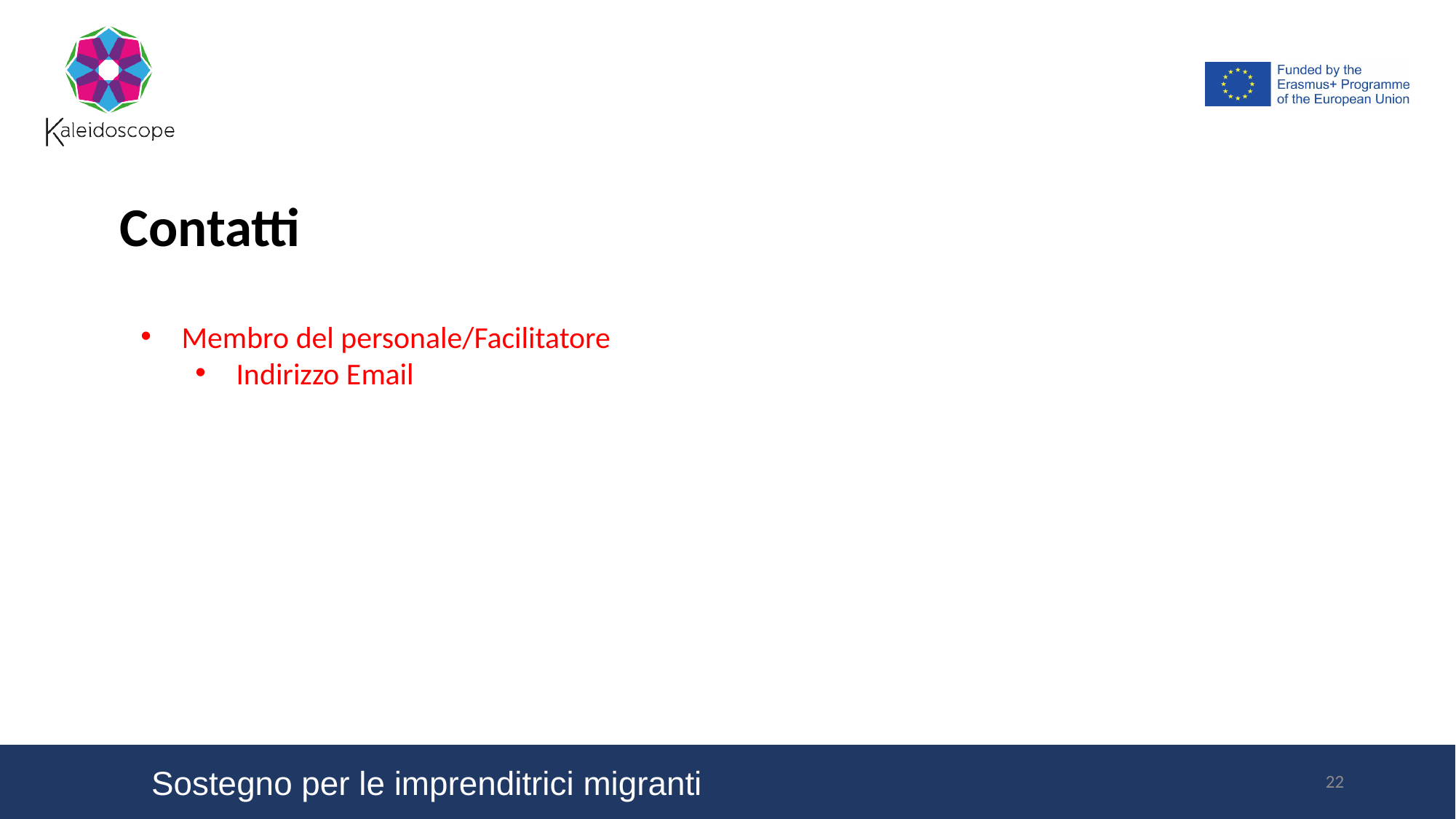

22
Contatti
Membro del personale/Facilitatore
Indirizzo Email